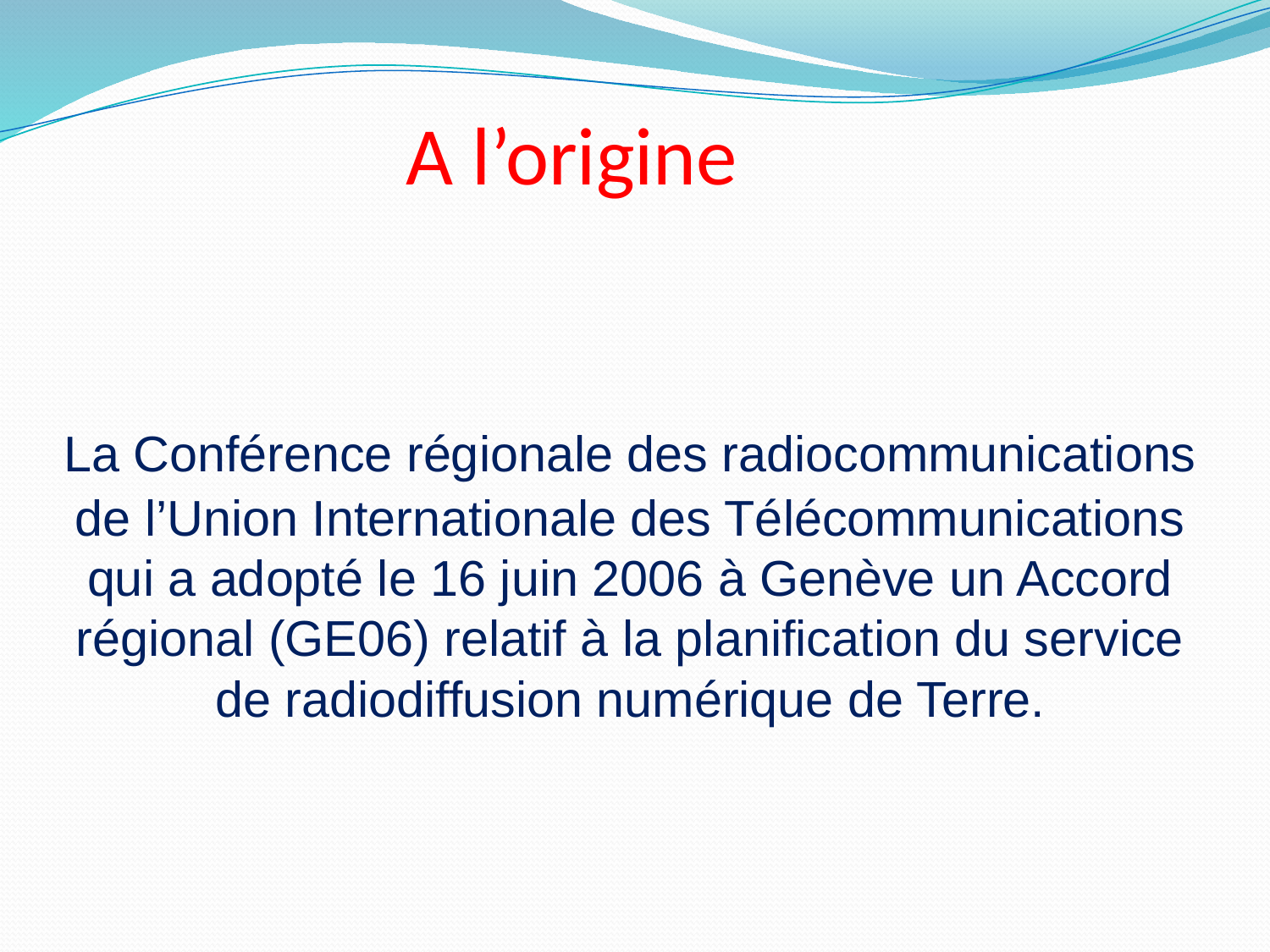

# A l’origine

	La Conférence régionale des radiocommunications de l’Union Internationale des Télécommunications qui a adopté le 16 juin 2006 à Genève un Accord régional (GE06) relatif à la planification du service de radiodiffusion numérique de Terre.